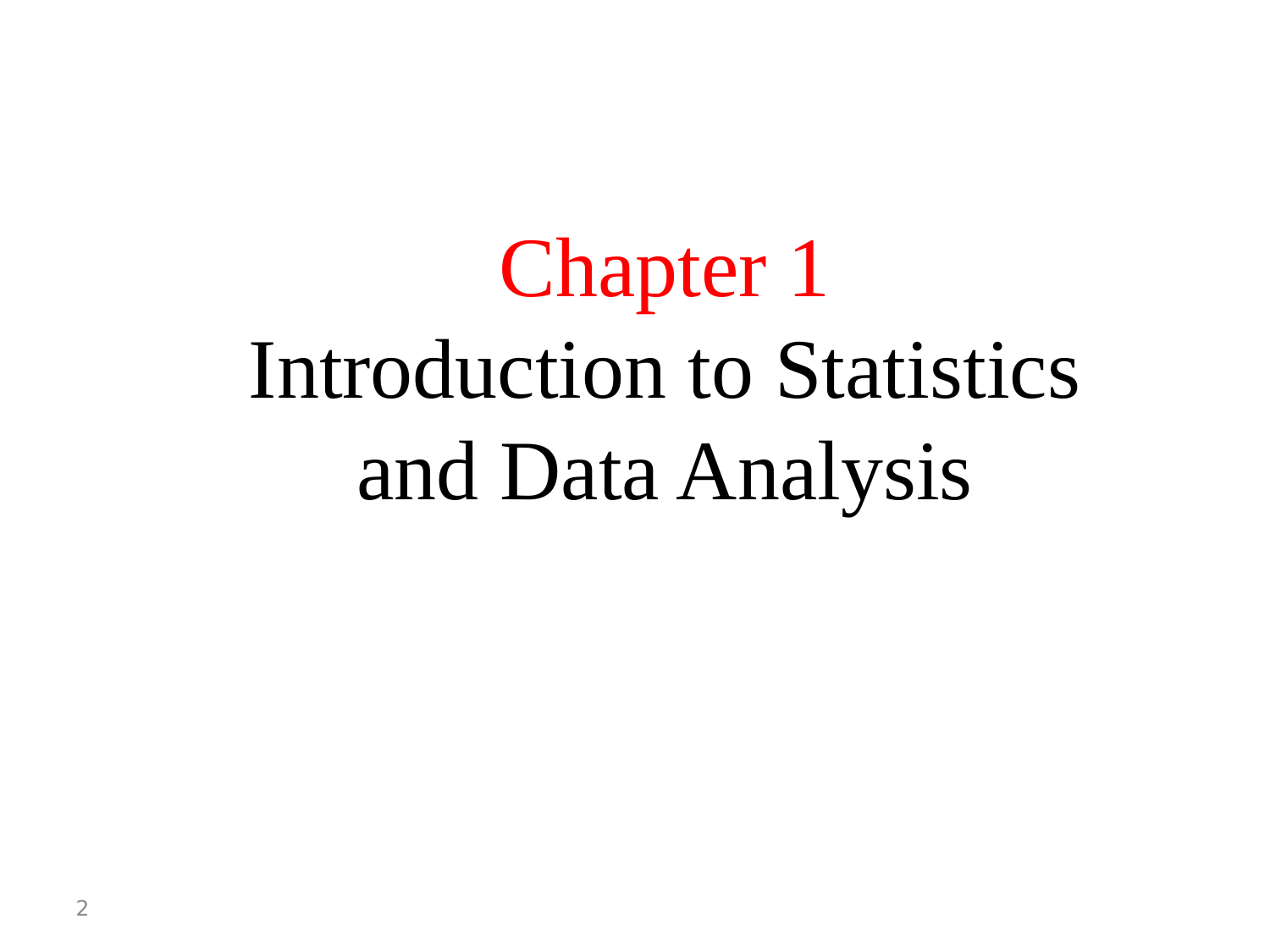

Chapter 1
Introduction to Statistics and Data Analysis
2